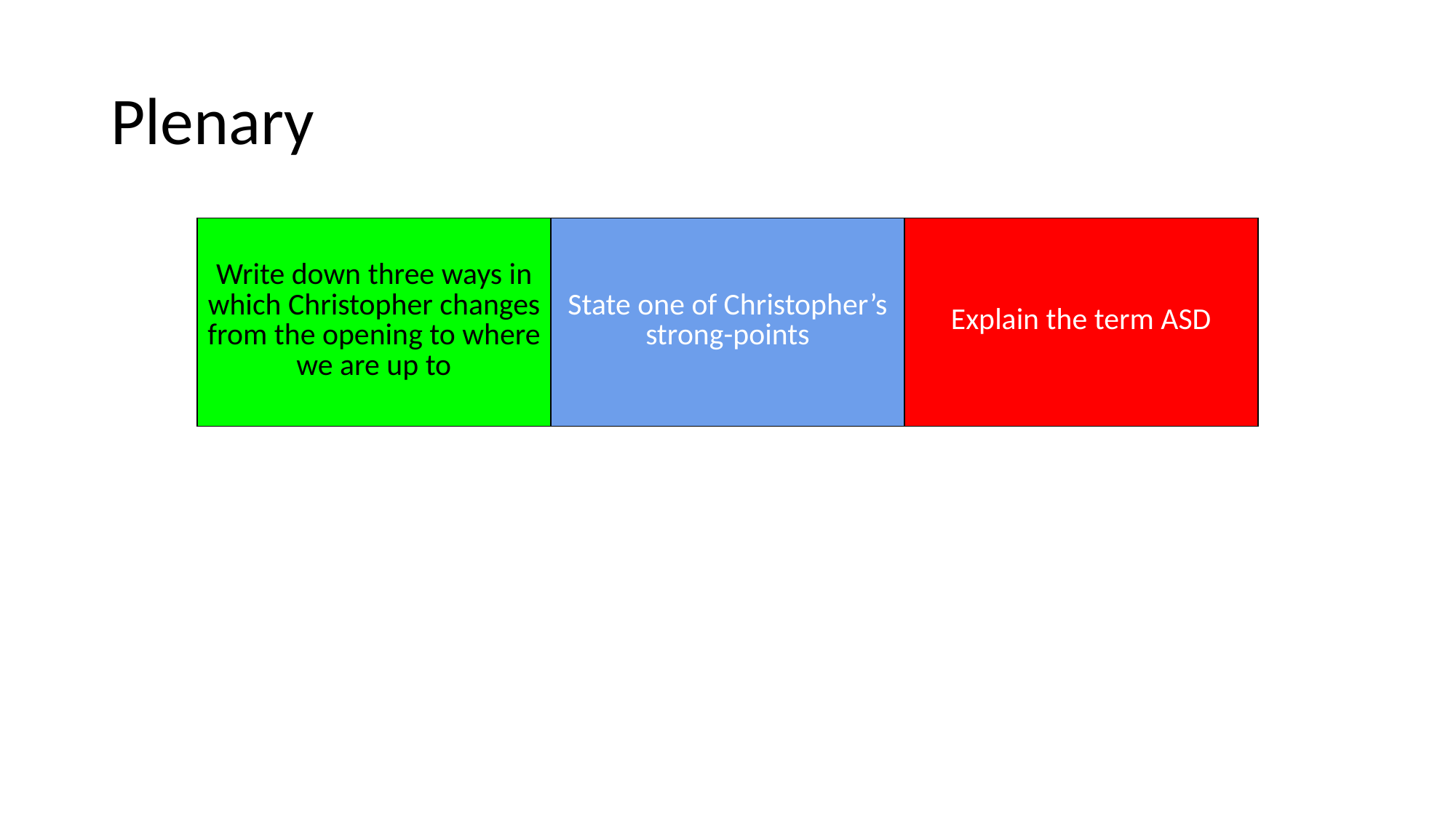

# Plenary
| Write down three ways in which Christopher changes from the opening to where we are up to | State one of Christopher’s strong-points | Explain the term ASD |
| --- | --- | --- |